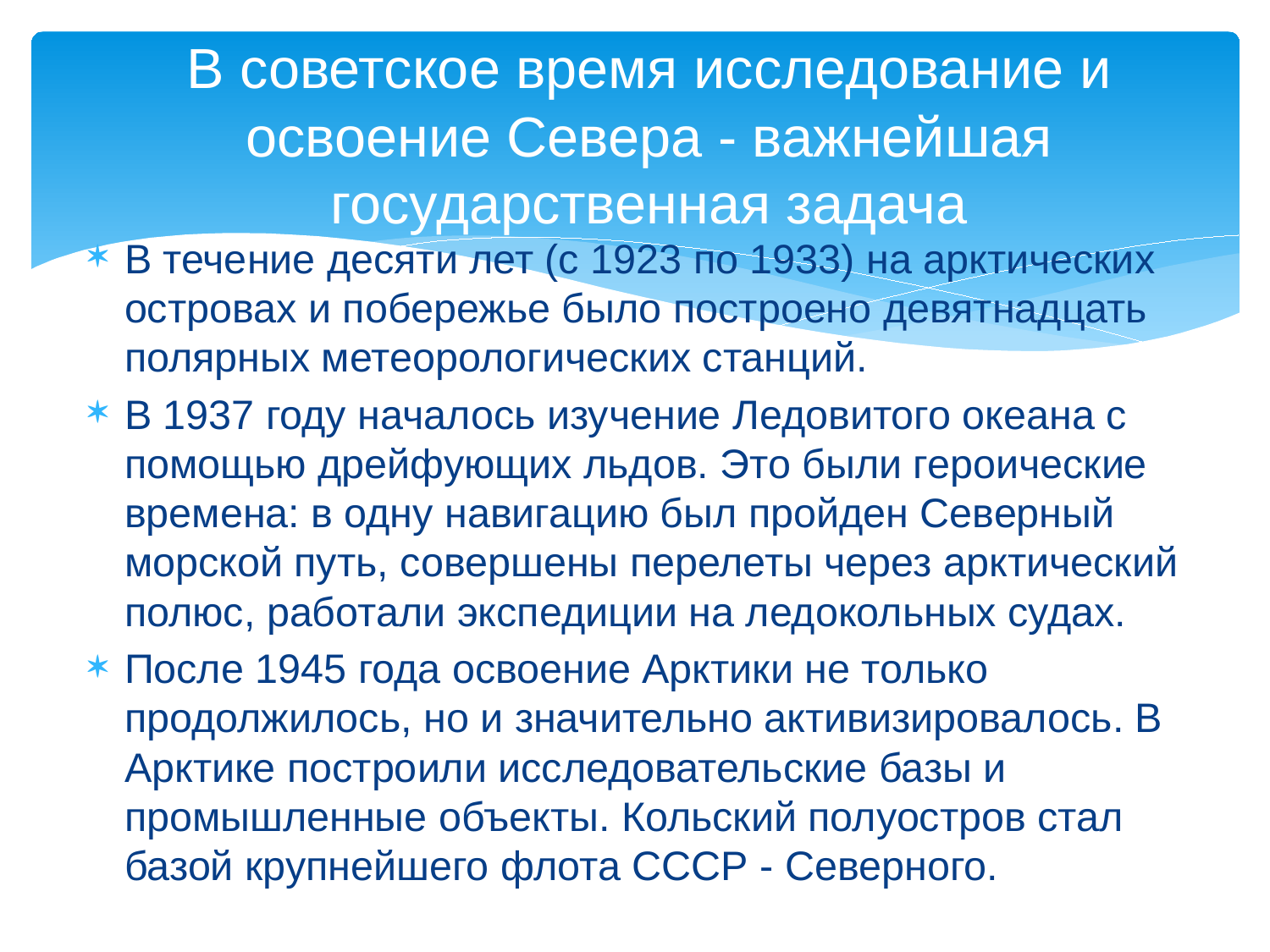

# В советское время исследование и освоение Севера - важнейшая государственная задача
В течение десяти лет (с 1923 по 1933) на арктических островах и побережье было построено девятнадцать полярных метеорологических станций.
В 1937 году началось изучение Ледовитого океана с помощью дрейфующих льдов. Это были героические времена: в одну навигацию был пройден Северный морской путь, совершены перелеты через арктический полюс, работали экспедиции на ледокольных судах.
После 1945 года освоение Арктики не только продолжилось, но и значительно активизировалось. В Арктике построили исследовательские базы и промышленные объекты. Кольский полуостров стал базой крупнейшего флота СССР - Северного.